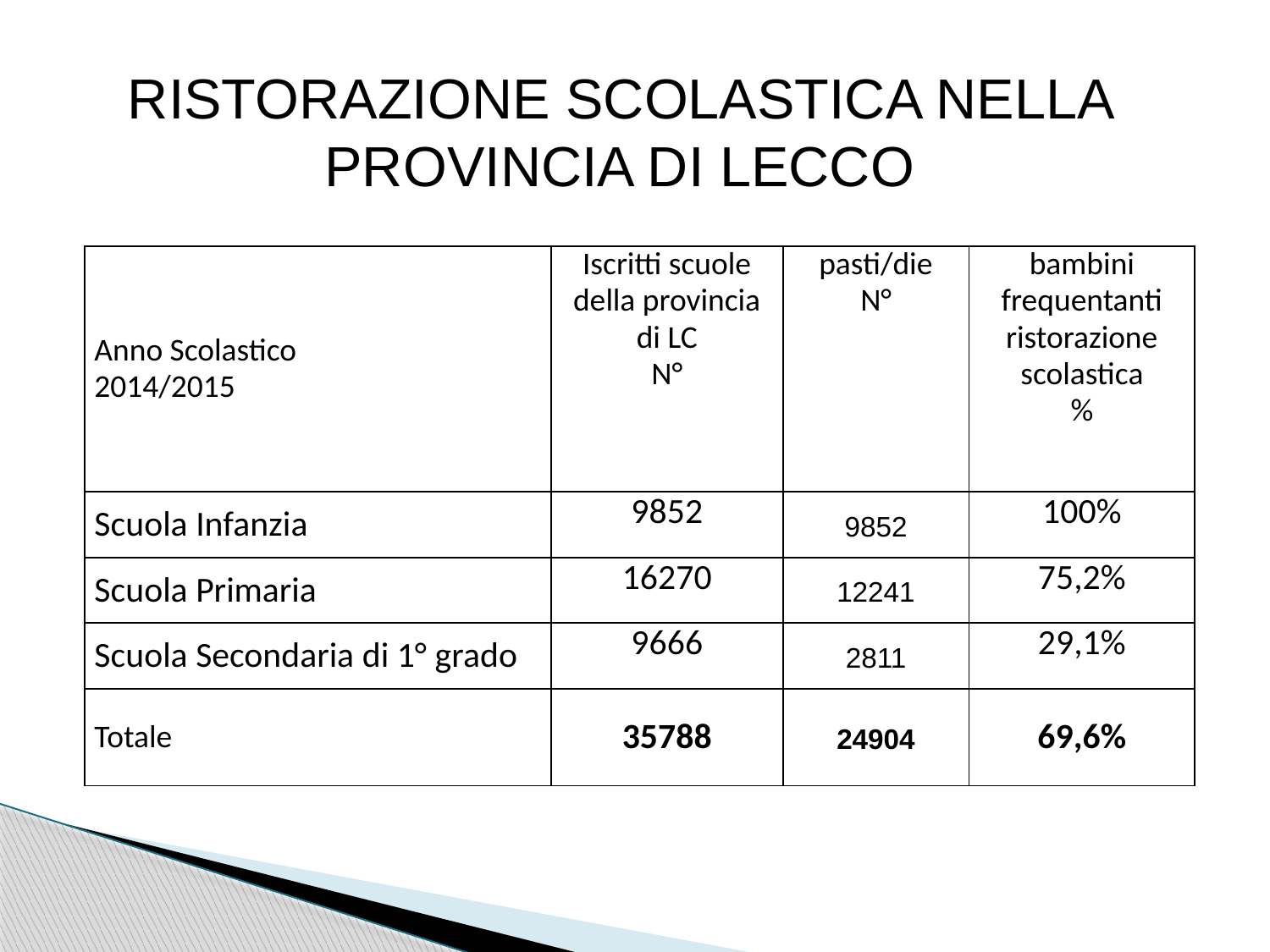

RISTORAZIONE SCOLASTICA NELLA PROVINCIA DI LECCO
| Anno Scolastico 2014/2015 | Iscritti scuole della provincia di LC N° | pasti/die N° | bambini frequentanti ristorazione scolastica % |
| --- | --- | --- | --- |
| Scuola Infanzia | 9852 | 9852 | 100% |
| Scuola Primaria | 16270 | 12241 | 75,2% |
| Scuola Secondaria di 1° grado | 9666 | 2811 | 29,1% |
| Totale | 35788 | 24904 | 69,6% |